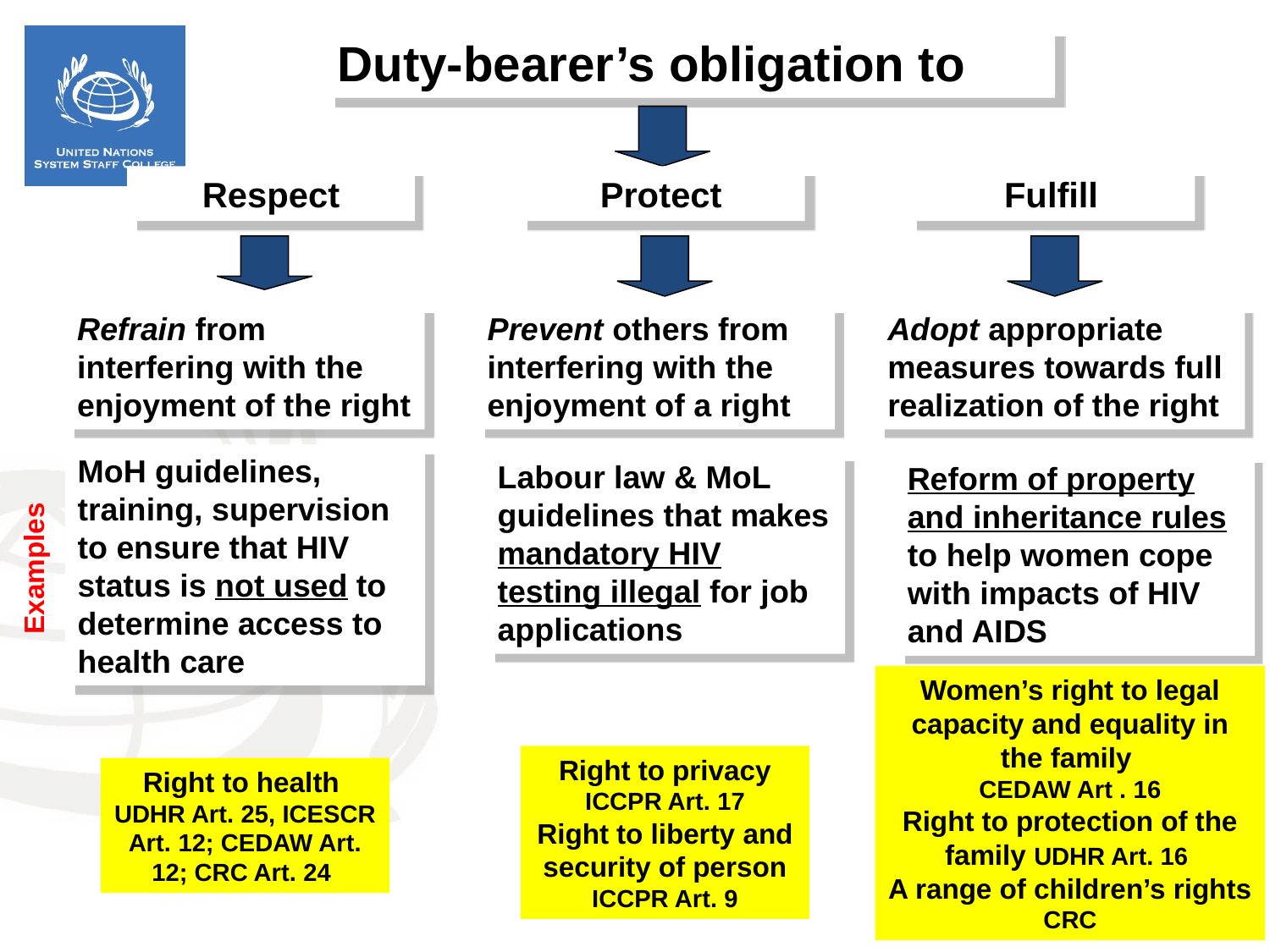

Duty-bearer’s obligation to

Respect
Protect
Fulfill

Refrain from interfering with the enjoyment of the right
Prevent others from interfering with the enjoyment of a right
Adopt appropriate measures towards full realization of the right
MoH guidelines, training, supervision to ensure that HIV status is not used to determine access to health care
Labour law & MoL guidelines that makes mandatory HIV testing illegal for job applications
Reform of property and inheritance rules to help women cope with impacts of HIV and AIDS
Examples
Women’s right to legal capacity and equality in the family
CEDAW Art . 16
Right to protection of the family UDHR Art. 16
A range of children’s rights CRC
Right to privacy ICCPR Art. 17
Right to liberty and security of person ICCPR Art. 9
Right to health
UDHR Art. 25, ICESCR Art. 12; CEDAW Art. 12; CRC Art. 24